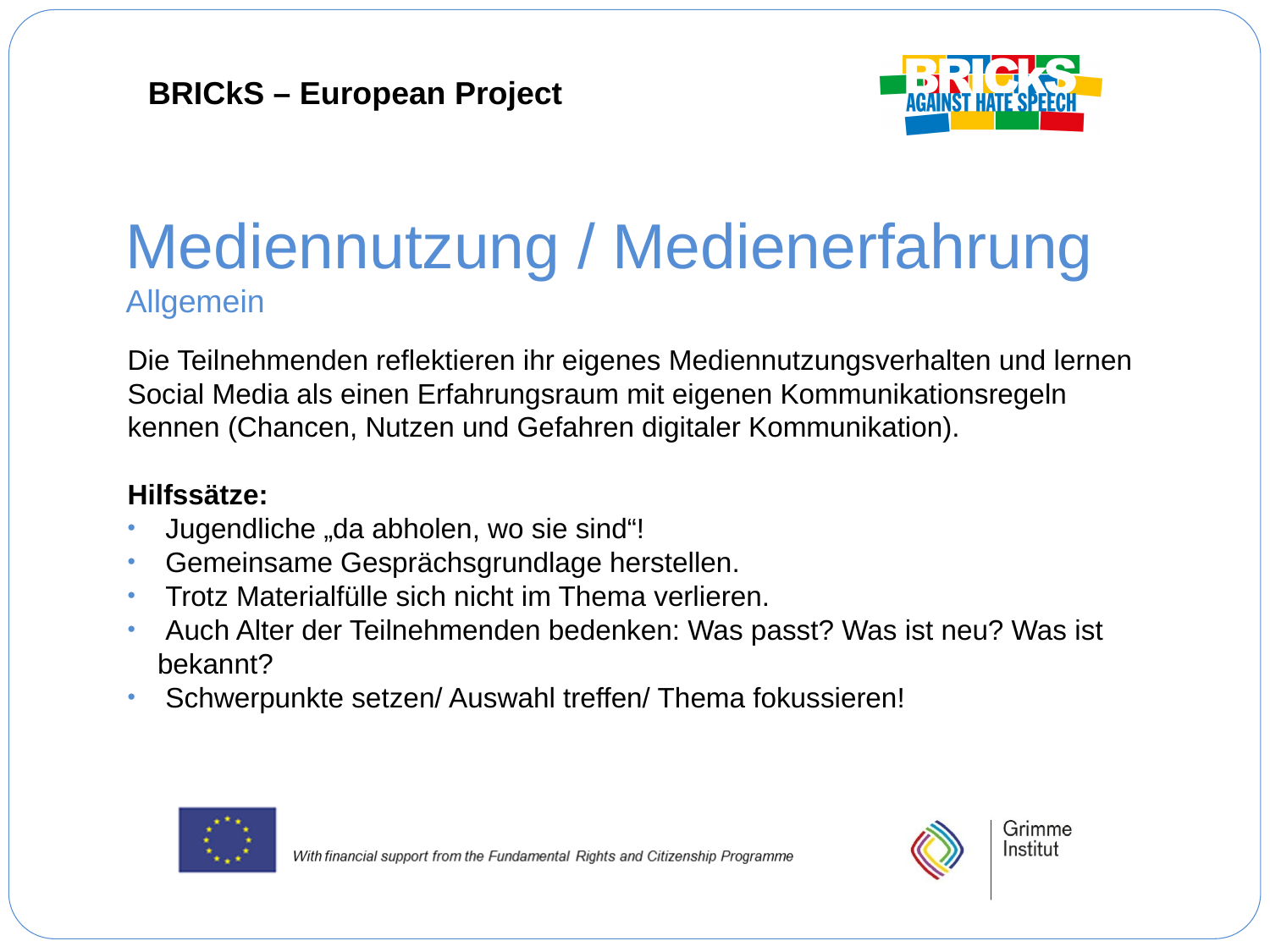

Mediennutzung / Medienerfahrung  Allgemein

Die Teilnehmenden reflektieren ihr eigenes Mediennutzungsverhalten und lernen Social Media als einen Erfahrungsraum mit eigenen Kommunikationsregeln kennen (Chancen, Nutzen und Gefahren digitaler Kommunikation).

Hilfssätze:
 Jugendliche „da abholen, wo sie sind“!
 Gemeinsame Gesprächsgrundlage herstellen.
 Trotz Materialfülle sich nicht im Thema verlieren.
 Auch Alter der Teilnehmenden bedenken: Was passt? Was ist neu? Was ist bekannt?
 Schwerpunkte setzen/ Auswahl treffen/ Thema fokussieren!